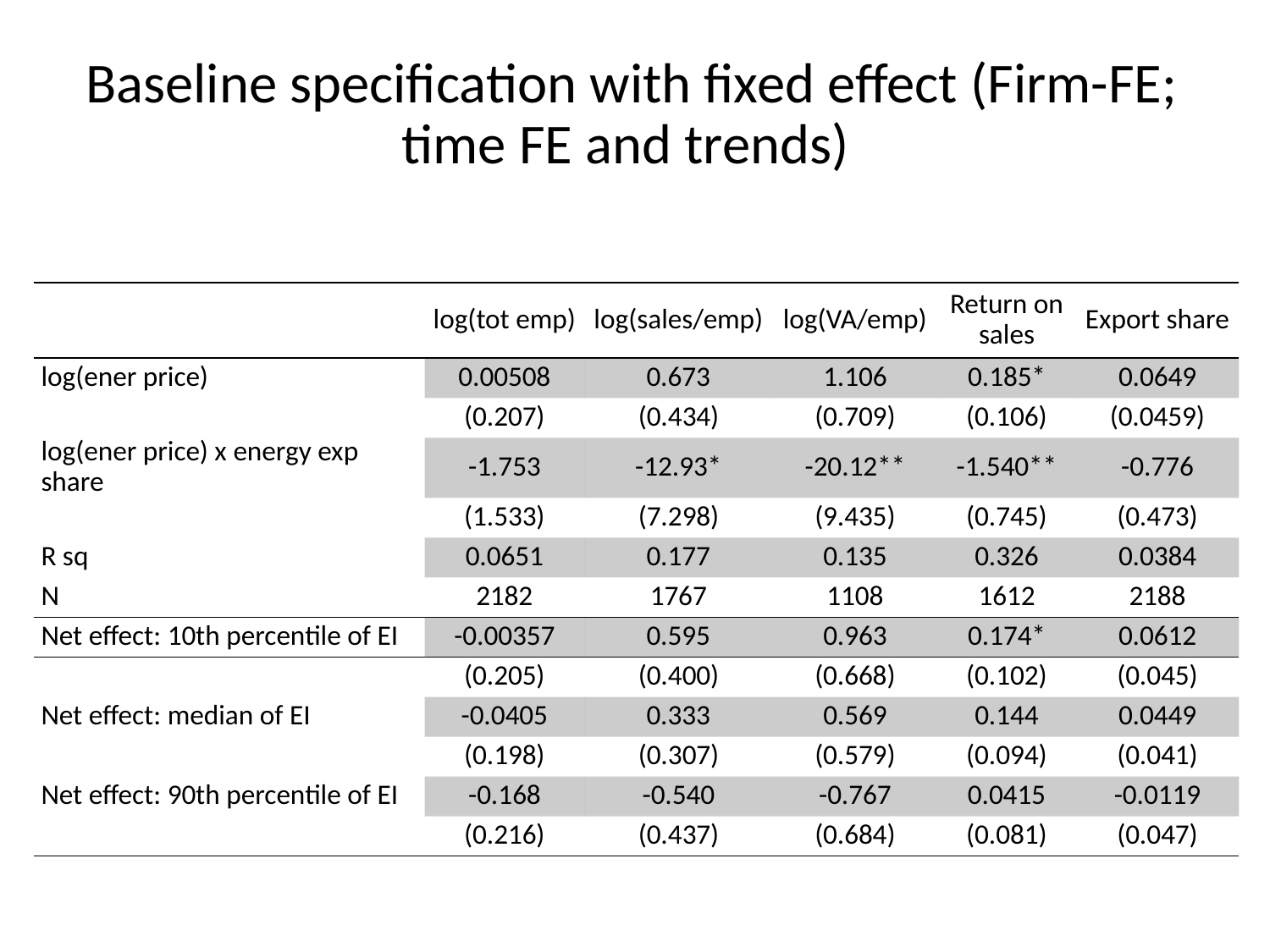

# Baseline specification with fixed effect (Firm-FE; time FE and trends)
|  | log(tot emp) | log(sales/emp) | log(VA/emp) | Return on sales | Export share |
| --- | --- | --- | --- | --- | --- |
| log(ener price) | 0.00508 | 0.673 | 1.106 | 0.185\* | 0.0649 |
|  | (0.207) | (0.434) | (0.709) | (0.106) | (0.0459) |
| log(ener price) x energy exp share | -1.753 | -12.93\* | -20.12\*\* | -1.540\*\* | -0.776 |
|  | (1.533) | (7.298) | (9.435) | (0.745) | (0.473) |
| R sq | 0.0651 | 0.177 | 0.135 | 0.326 | 0.0384 |
| N | 2182 | 1767 | 1108 | 1612 | 2188 |
| Net effect: 10th percentile of EI | -0.00357 | 0.595 | 0.963 | 0.174\* | 0.0612 |
|  | (0.205) | (0.400) | (0.668) | (0.102) | (0.045) |
| Net effect: median of EI | -0.0405 | 0.333 | 0.569 | 0.144 | 0.0449 |
|  | (0.198) | (0.307) | (0.579) | (0.094) | (0.041) |
| Net effect: 90th percentile of EI | -0.168 | -0.540 | -0.767 | 0.0415 | -0.0119 |
|  | (0.216) | (0.437) | (0.684) | (0.081) | (0.047) |